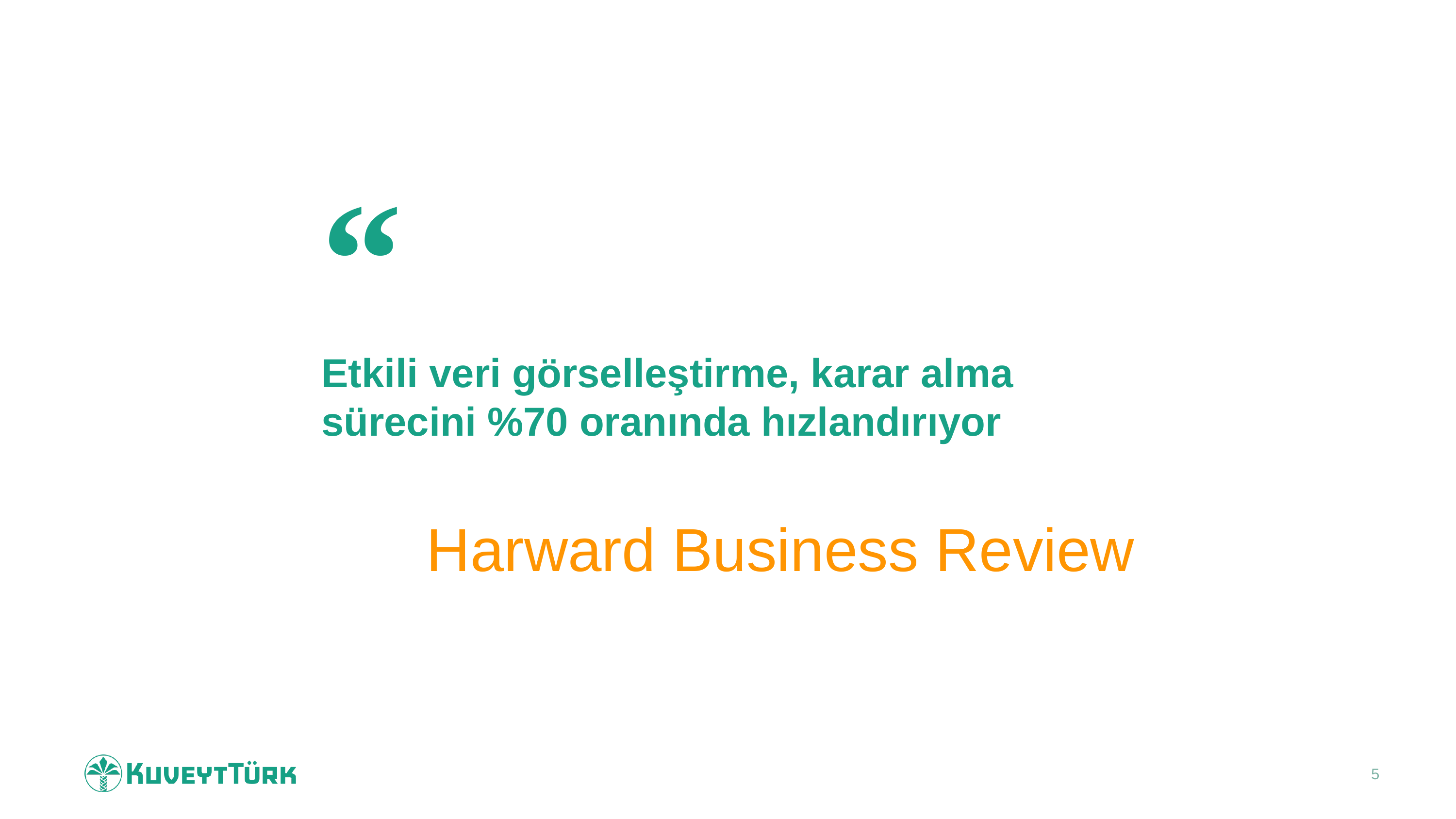

“
Etkili veri görselleştirme, karar alma sürecini %70 oranında hızlandırıyor
Harward Business Review
5